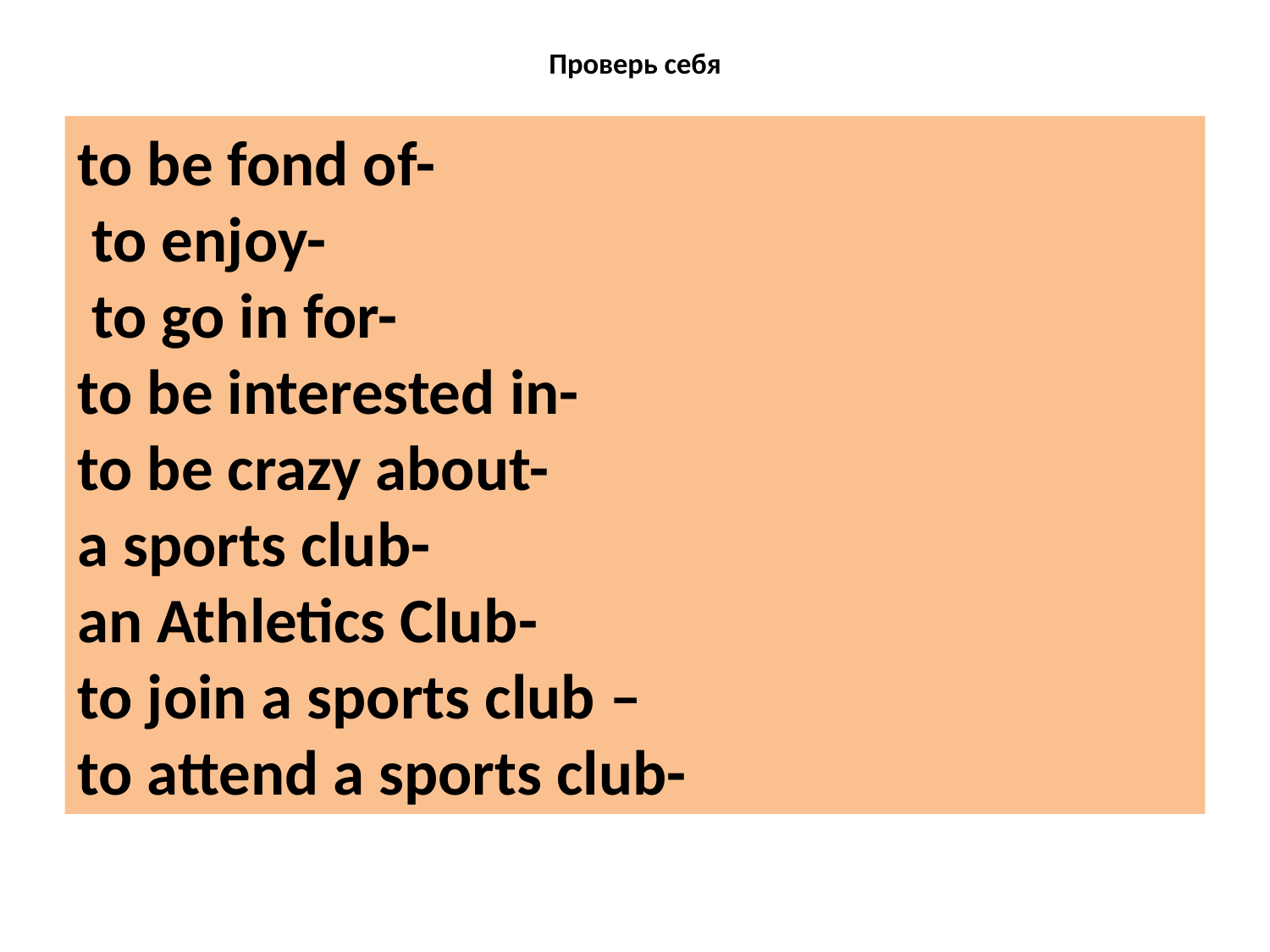

# Проверь себя

to be fond of-
 to enjoy-
 to go in for-
to be interested in-
to be crazy about-
a sports club-
an Athletics Club-
to join a sports club –
to attend a sports club-